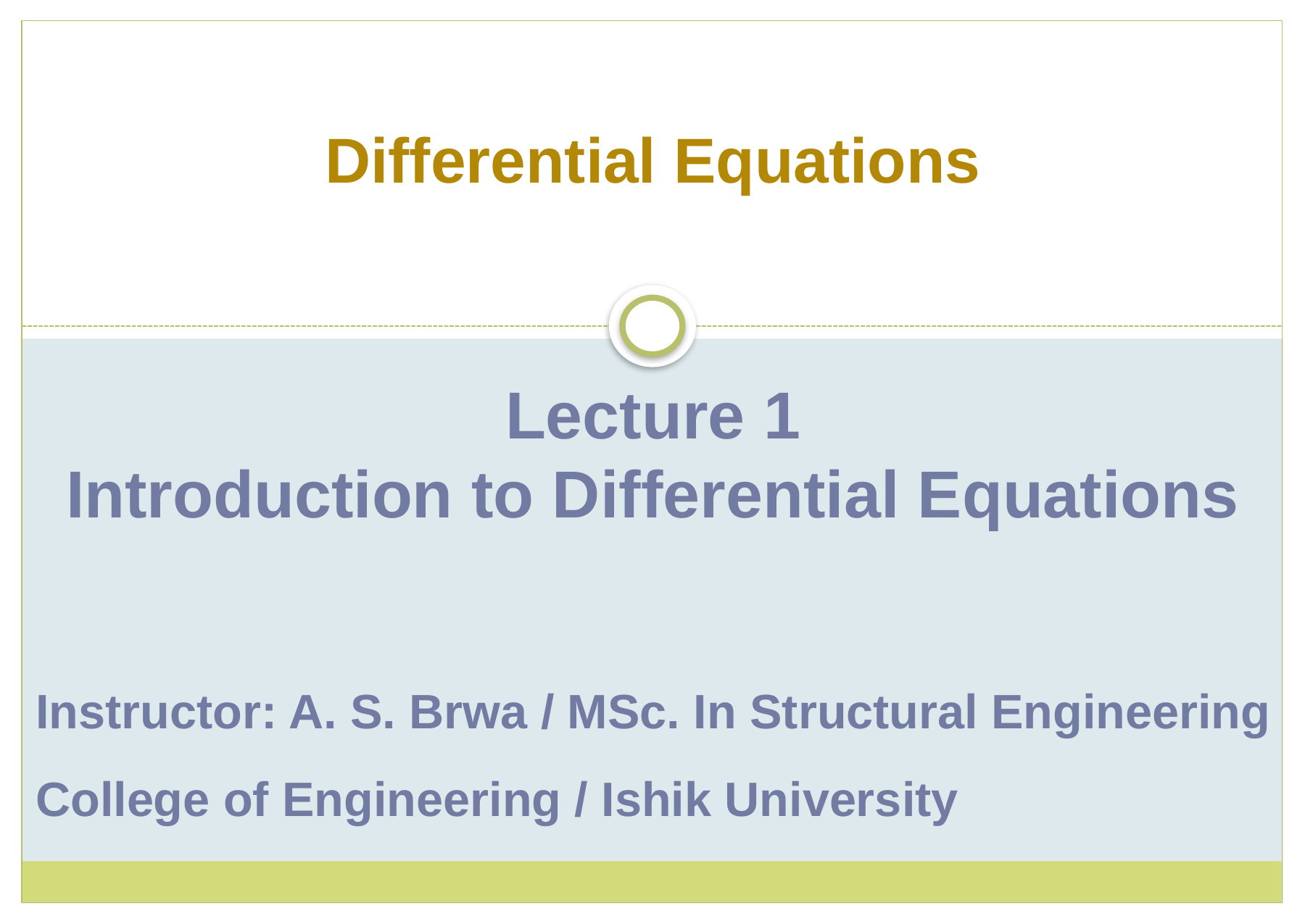

Differential Equations
# Lecture 1 Introduction to Differential Equations
Instructor: A. S. Brwa / MSc. In Structural Engineering
College of Engineering / Ishik University